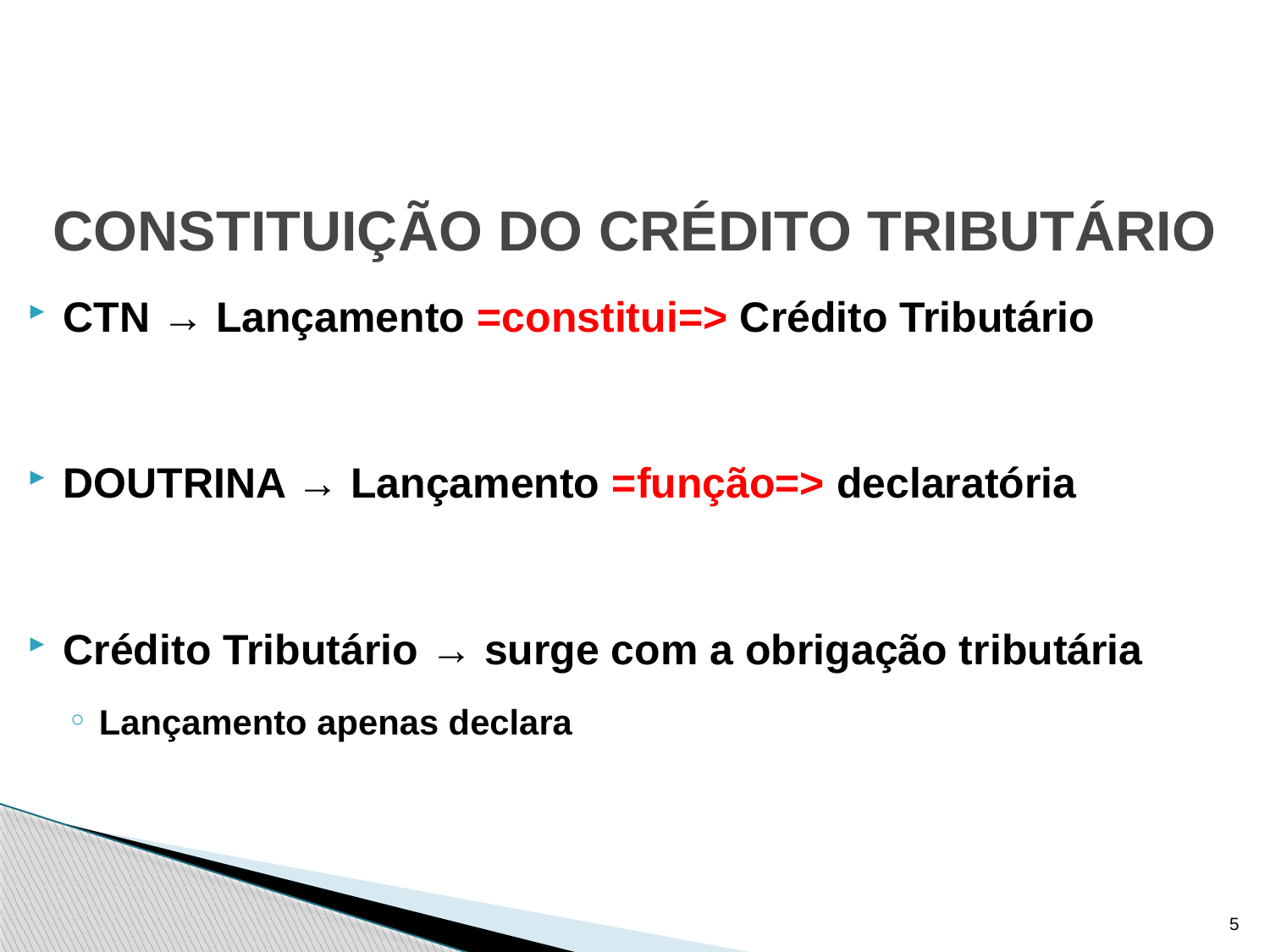

# CONSTITUIÇÃO DO CRÉDITO TRIBUTÁRIO
CTN → Lançamento =constitui=> Crédito Tributário

DOUTRINA → Lançamento =função=> declaratória

Crédito Tributário → surge com a obrigação tributária
Lançamento apenas declara

5